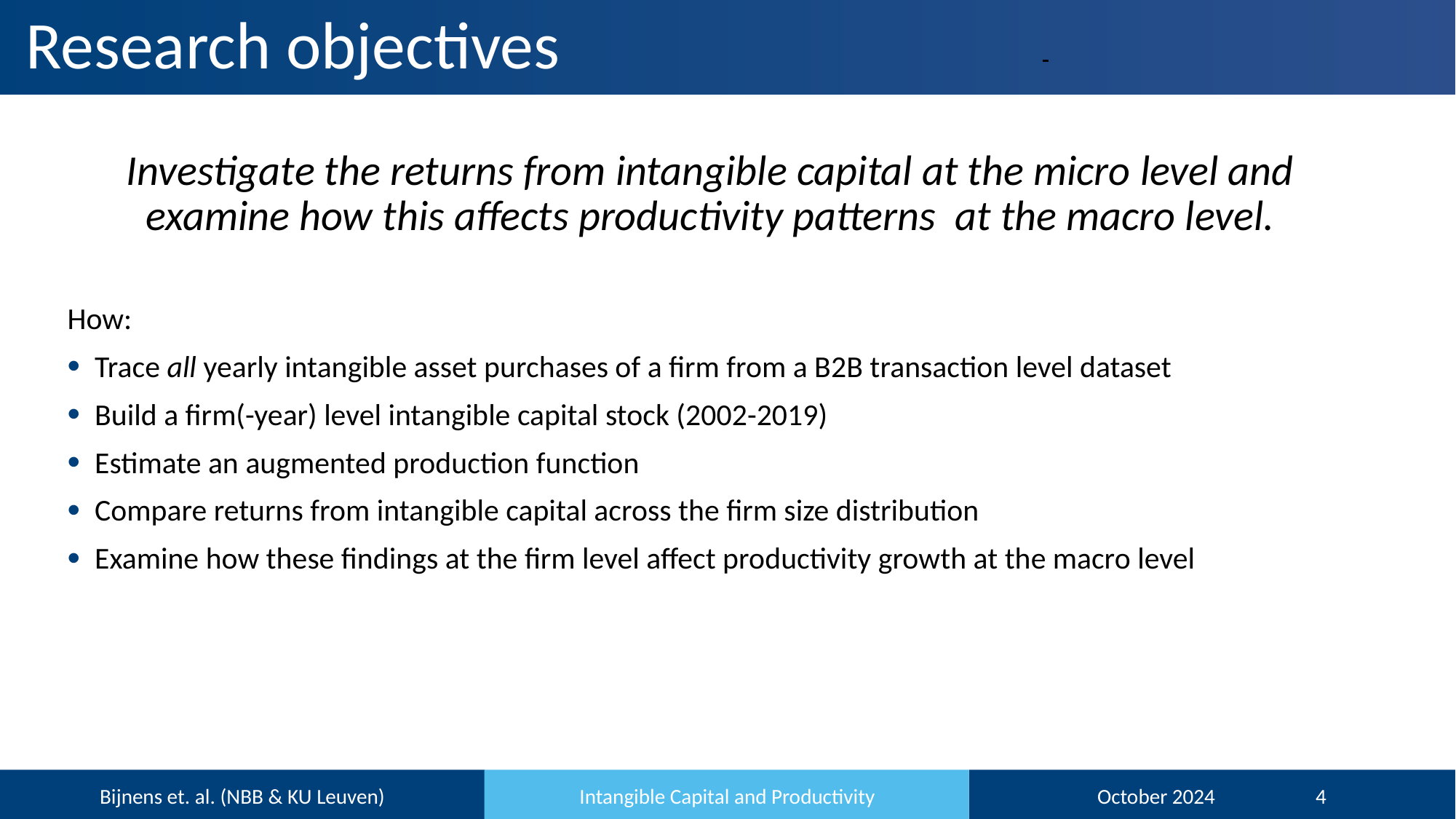

# Research objectives

Investigate the returns from intangible capital at the micro level and examine how this affects productivity patterns  at the macro level.

How:
Trace all yearly intangible asset purchases of a firm from a B2B transaction level dataset
Build a firm(-year) level intangible capital stock (2002-2019)
Estimate an augmented production function
Compare returns from intangible capital across the firm size distribution
Examine how these findings at the firm level affect productivity growth at the macro level
Bijnens et. al. (NBB & KU Leuven)
Intangible Capital and Productivity
October 2024 	4